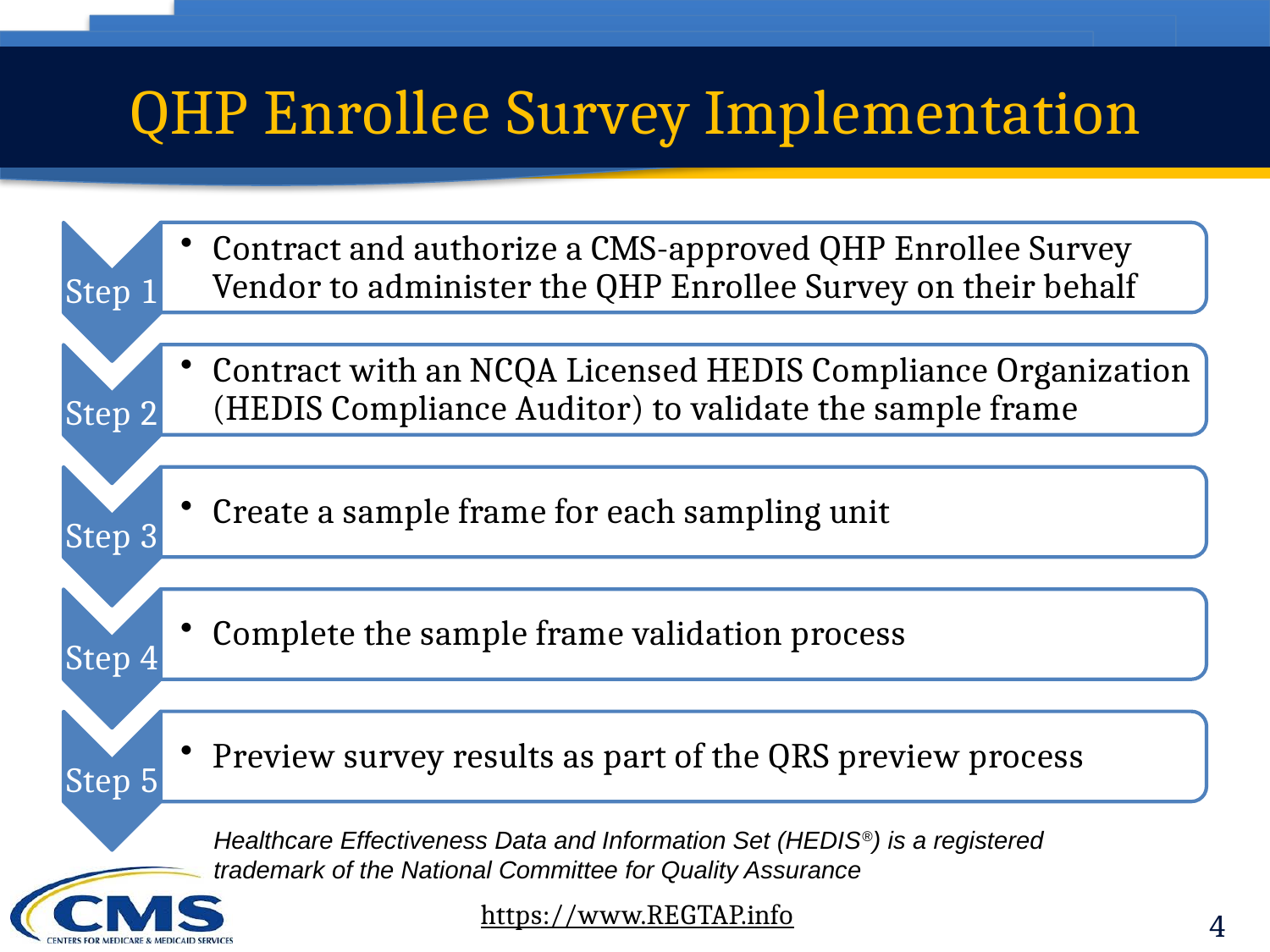

# QHP Enrollee Survey Implementation
Step 1
Contract and authorize a CMS-approved QHP Enrollee Survey Vendor to administer the QHP Enrollee Survey on their behalf
Step 2
Contract with an NCQA Licensed HEDIS Compliance Organization (HEDIS Compliance Auditor) to validate the sample frame
Step 3
Create a sample frame for each sampling unit
Step 4
Complete the sample frame validation process
Step 5
Preview survey results as part of the QRS preview process
Healthcare Effectiveness Data and Information Set (HEDIS®) is a registered trademark of the National Committee for Quality Assurance
4